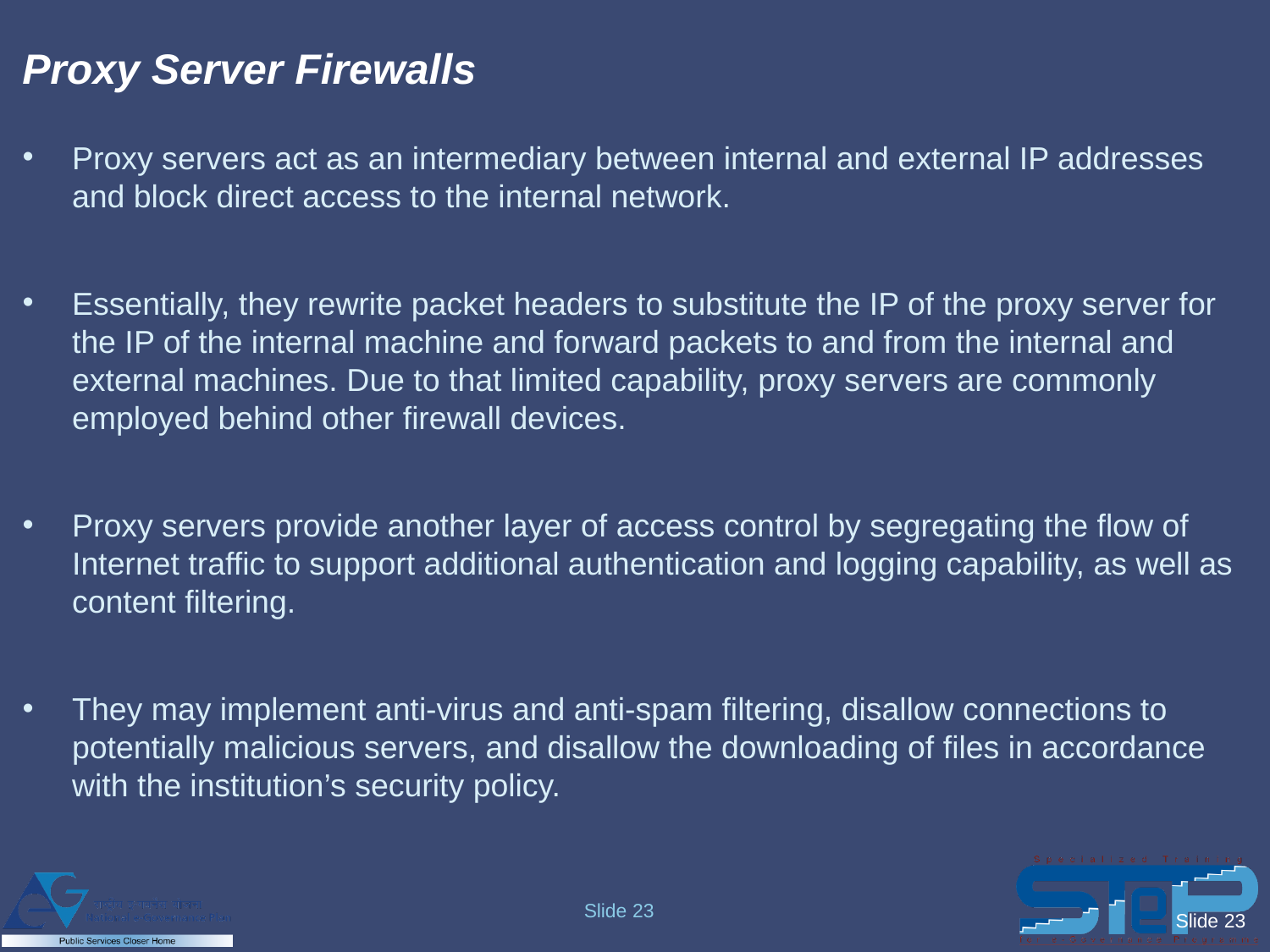

# Proxy Server Firewalls
Proxy servers act as an intermediary between internal and external IP addresses and block direct access to the internal network.

Essentially, they rewrite packet headers to substitute the IP of the proxy server for the IP of the internal machine and forward packets to and from the internal and external machines. Due to that limited capability, proxy servers are commonly employed behind other firewall devices.

Proxy servers provide another layer of access control by segregating the flow of Internet traffic to support additional authentication and logging capability, as well as content filtering.

They may implement anti-virus and anti-spam filtering, disallow connections to potentially malicious servers, and disallow the downloading of files in accordance with the institution’s security policy.

Slide 23